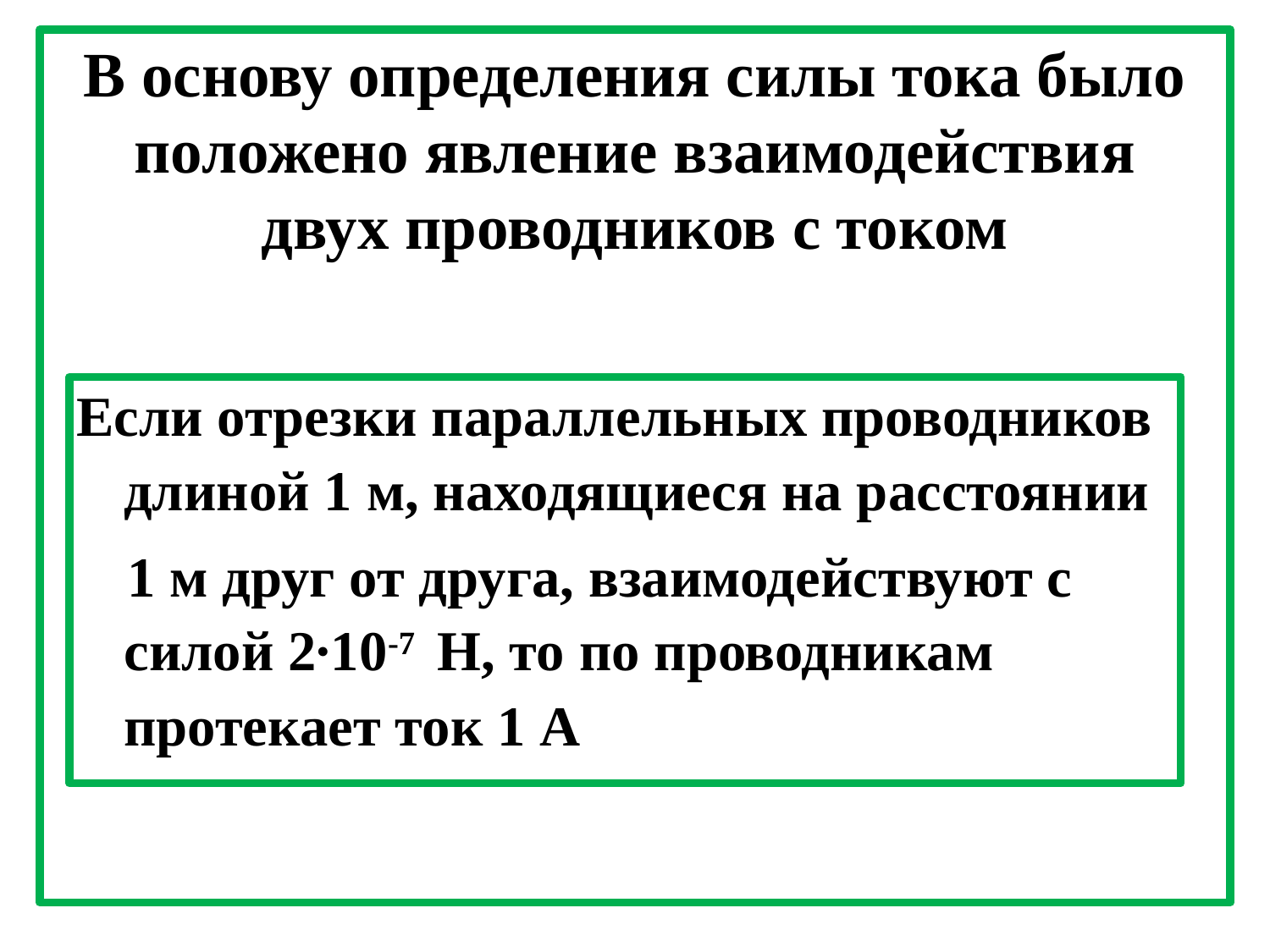

# В основу определения силы тока было положено явление взаимодействия двух проводников с током

Если отрезки параллельных проводников длиной 1 м, находящиеся на расстоянии
1 м друг от друга, взаимодействуют с силой 2∙10-7  Н, то по проводникам протекает ток 1 А